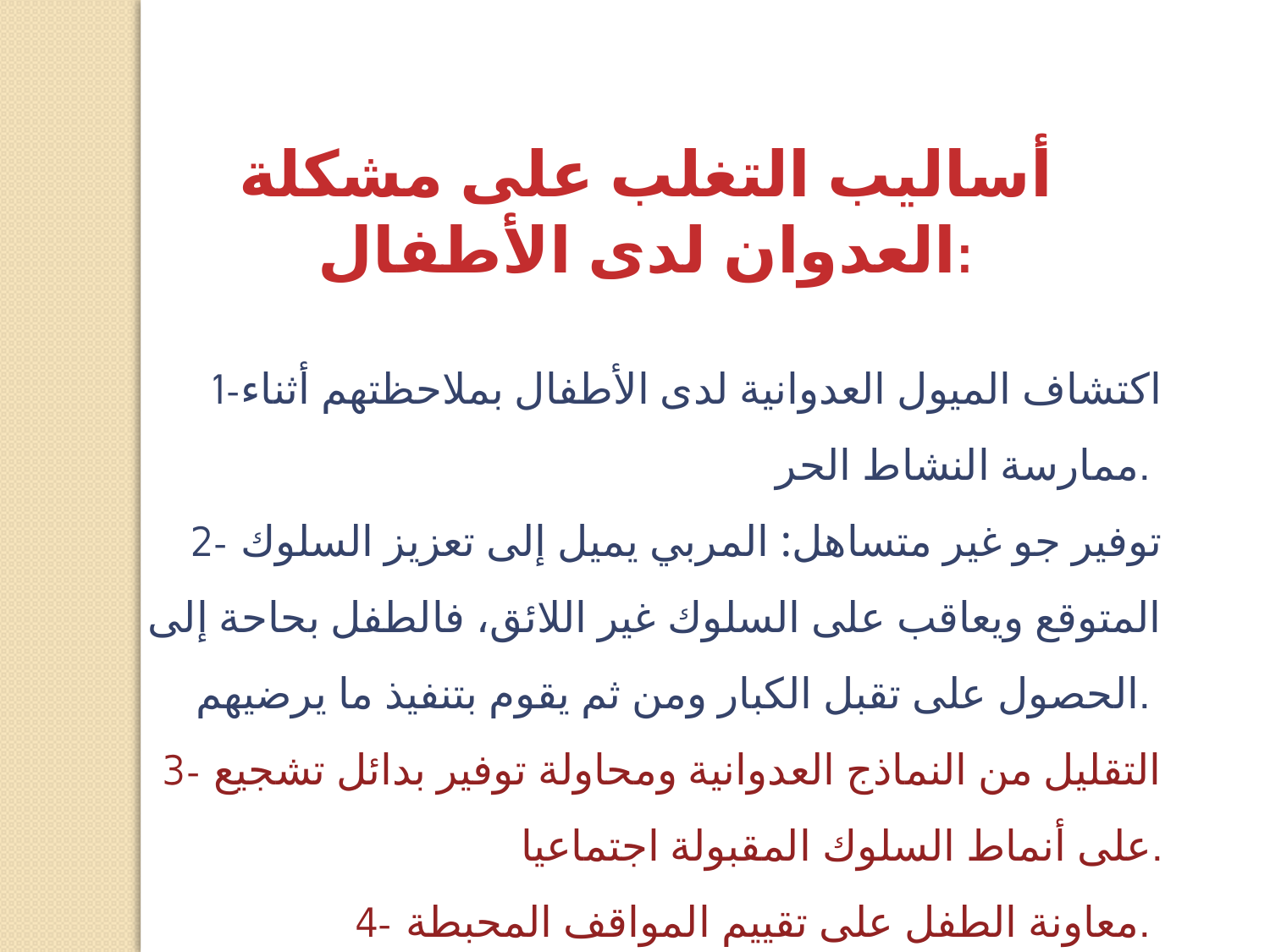

أساليب التغلب على مشكلة العدوان لدى الأطفال:

1-اكتشاف الميول العدوانية لدى الأطفال بملاحظتهم أثناء ممارسة النشاط الحر.
2- توفير جو غير متساهل: المربي يميل إلى تعزيز السلوك المتوقع ويعاقب على السلوك غير اللائق، فالطفل بحاحة إلى الحصول على تقبل الكبار ومن ثم يقوم بتنفيذ ما يرضيهم.
3- التقليل من النماذج العدوانية ومحاولة توفير بدائل تشجيع على أنماط السلوك المقبولة اجتماعيا.
4- معاونة الطفل على تقييم المواقف المحبطة.